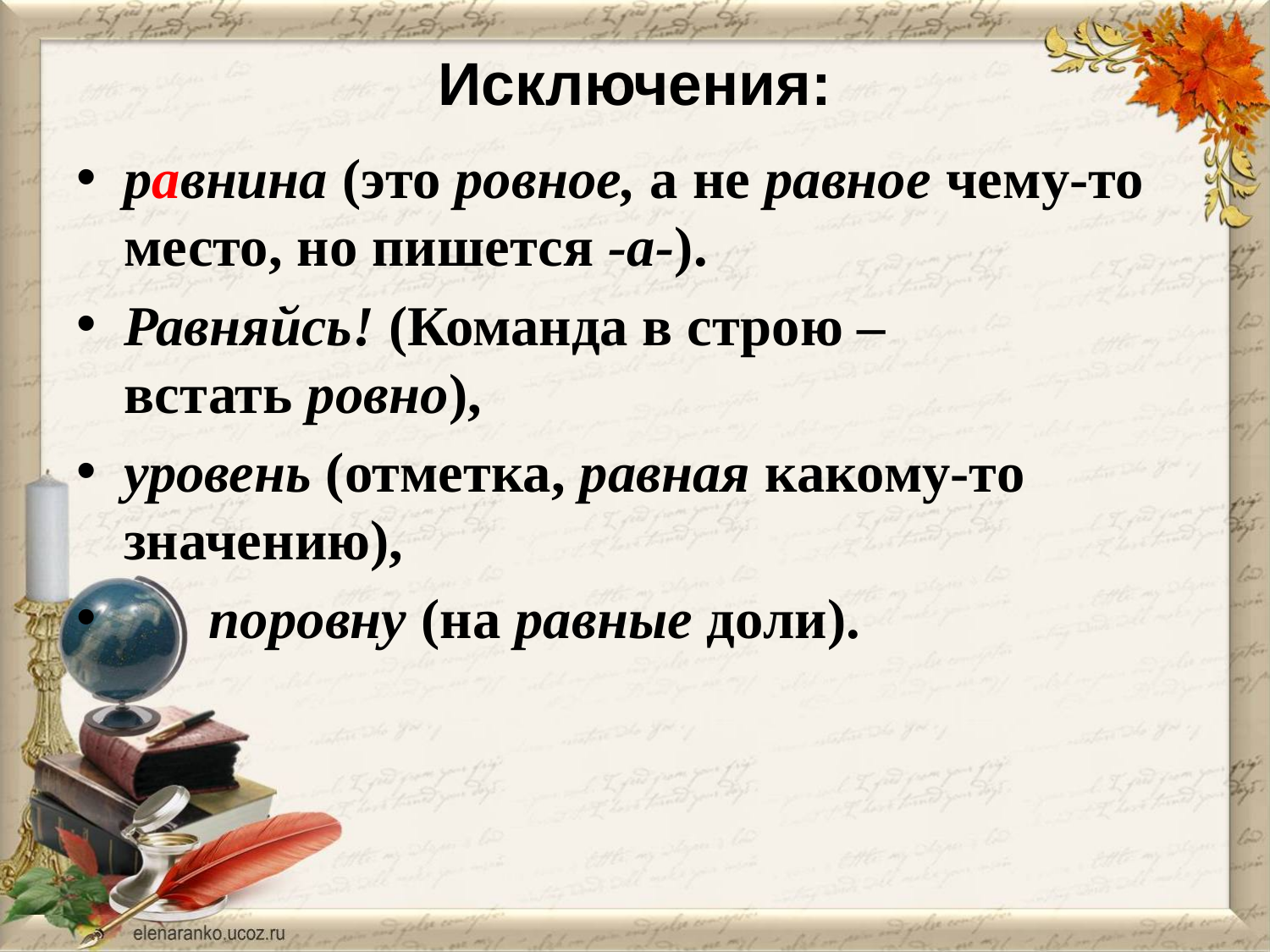

# Исключения:

равнина (это ровное, а не равное чему-то место, но пишется -а-).
Равняйсь! (Команда в строю – встать ровно),
уровень (отметка, равная какому-то значению),
      поровну (на равные доли).